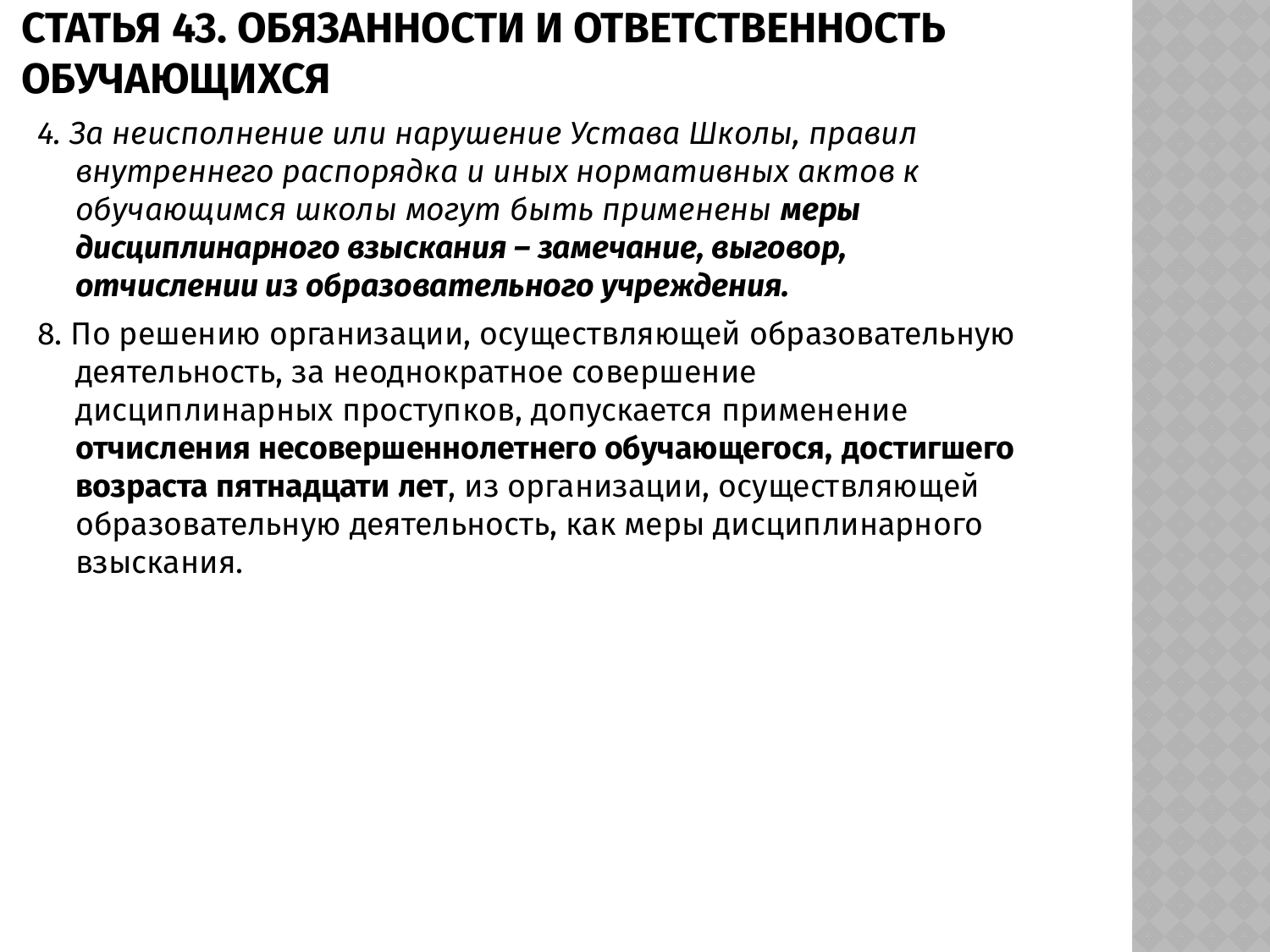

# Статья 43. Обязанности и ответственность обучающихся
4. За неисполнение или нарушение Устава Школы, правил внутреннего распорядка и иных нормативных актов к обучающимся школы могут быть применены меры дисциплинарного взыскания – замечание, выговор, отчислении из образовательного учреждения.
8. По решению организации, осуществляющей образовательную деятельность, за неоднократное совершение дисциплинарных проступков, допускается применение отчисления несовершеннолетнего обучающегося, достигшего возраста пятнадцати лет, из организации, осуществляющей образовательную деятельность, как меры дисциплинарного взыскания.